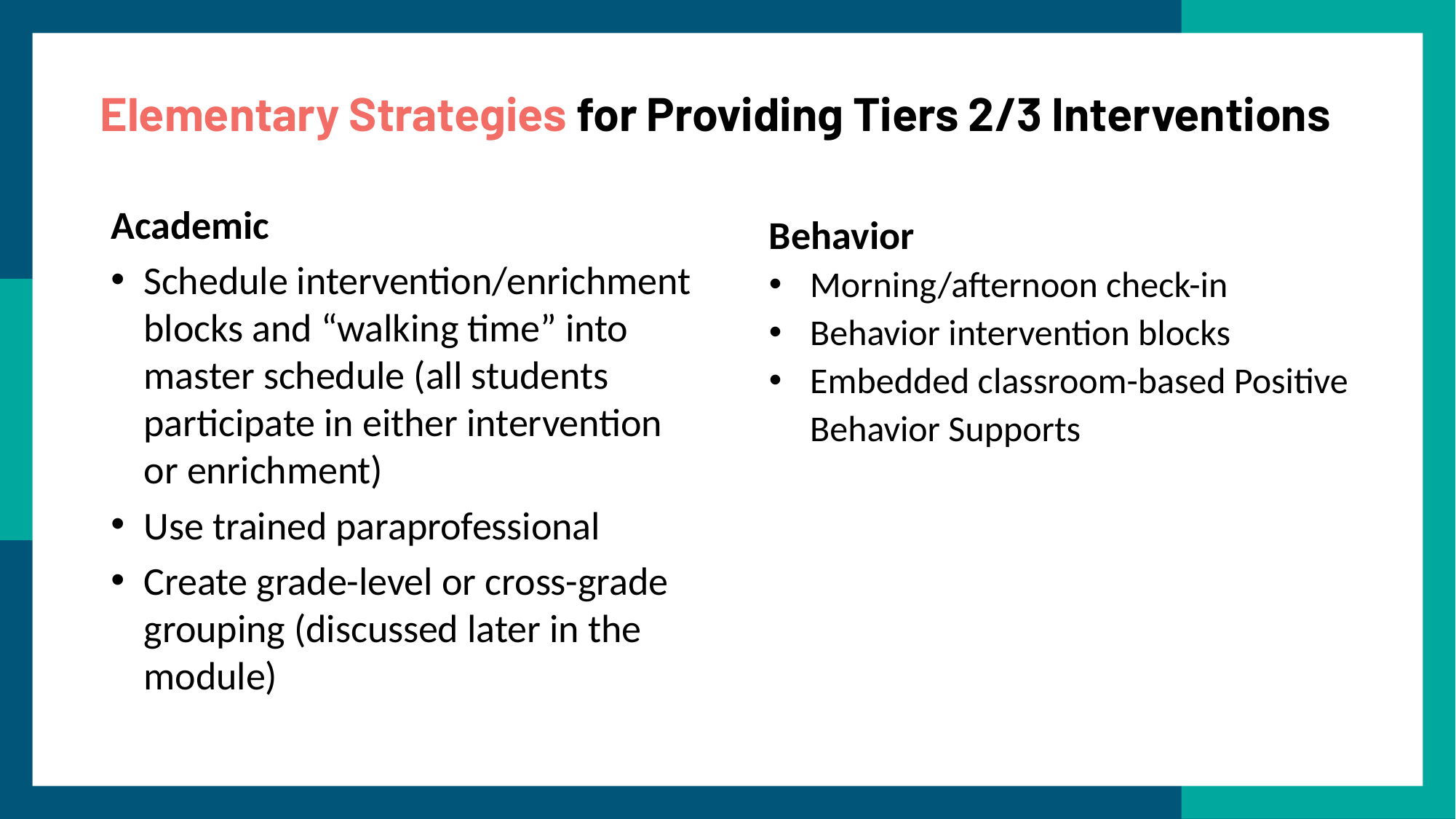

# Elementary Strategies for Providing Tiers 2/3 Interventions
Academic
Schedule intervention/enrichment blocks and “walking time” into master schedule (all students participate in either intervention or enrichment)
Use trained paraprofessional
Create grade-level or cross-grade grouping (discussed later in the module)

Behavior
Morning/afternoon check-in
Behavior intervention blocks
Embedded classroom-based Positive Behavior Supports